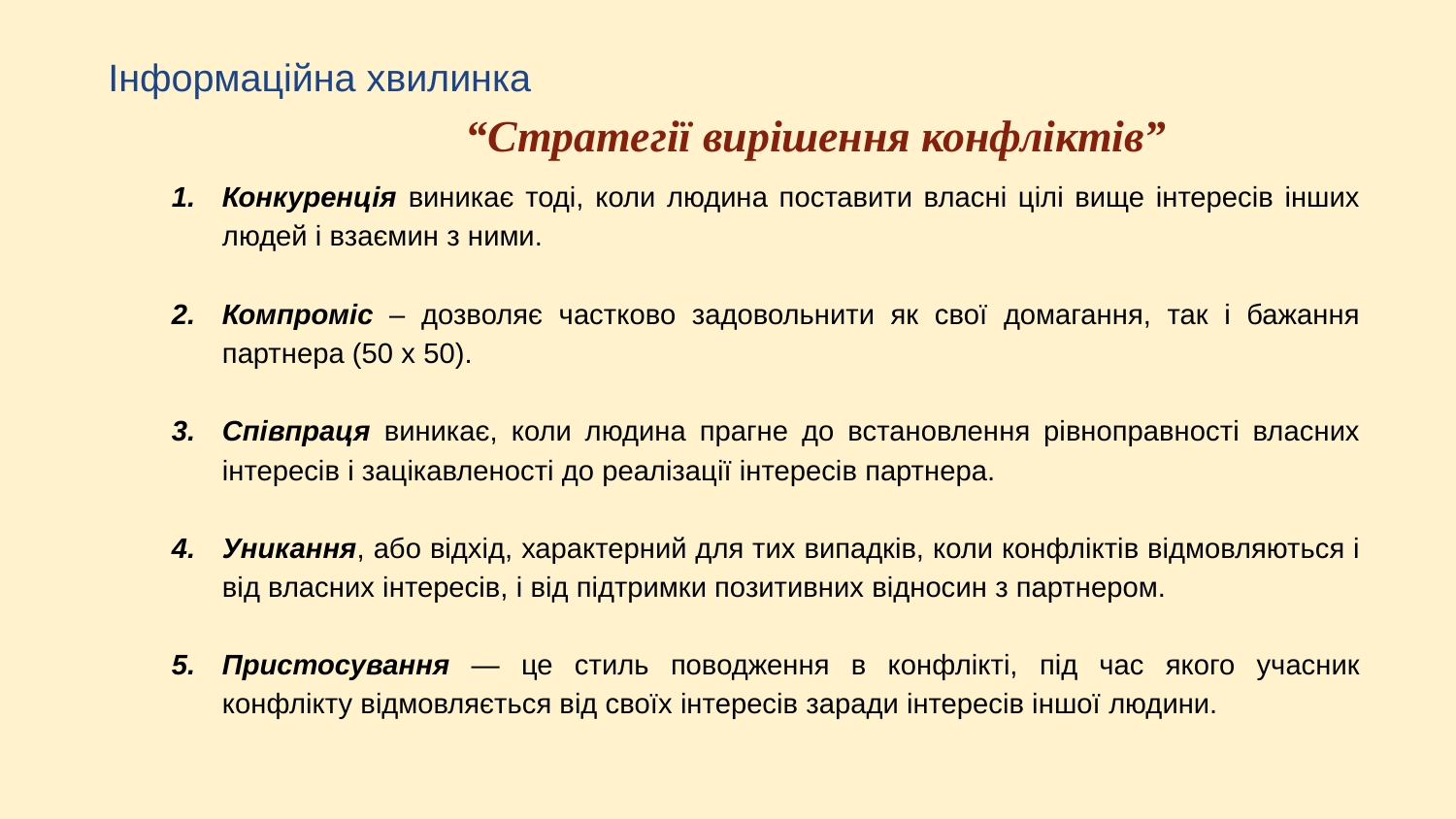

Інформаційна хвилинка
                                                          “Стратегії вирішення конфліктів”
Конкуренція виникає тоді, коли людина поставити власні цілі вище інтересів інших людей і взаємин з ними.

Компроміс – дозволяє частково задовольнити як свої домагання, так і бажання партнера (50 х 50).

Співпраця виникає, коли людина прагне до встановлення рівноправності власних інтересів і зацікавленості до реалізації інтересів партнера.

Уникання, або відхід, характерний для тих випадків, коли конфліктів відмовляються і від власних інтересів, і від підтримки позитивних відносин з партнером.

Пристосування — це стиль поводження в конфлікті, під час якого учасник конфлікту відмовляється від своїх інтересів заради інтересів іншої людини.